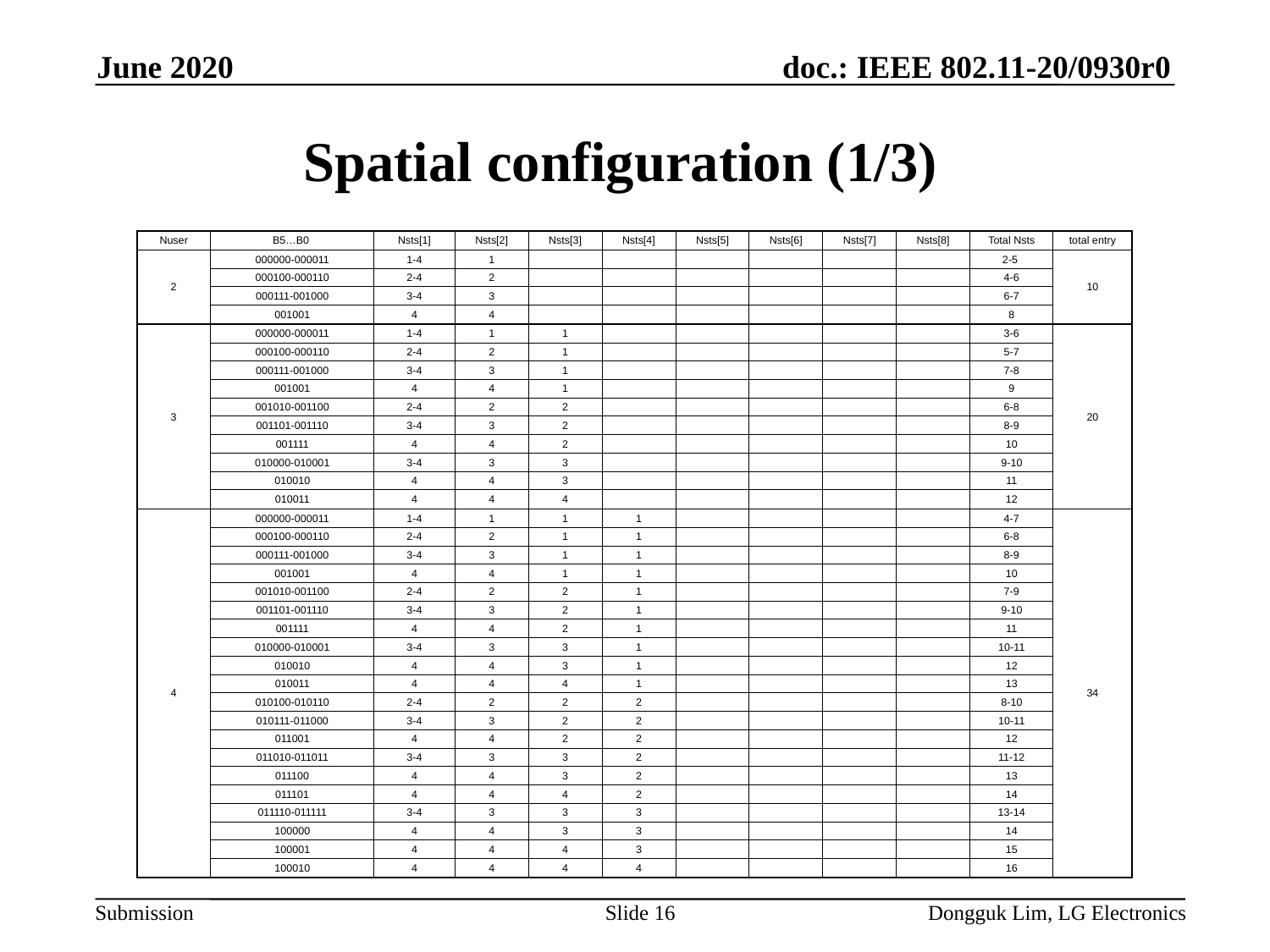

June 2020
# Spatial configuration (1/3)
| Nuser | B5…B0 | Nsts[1] | Nsts[2] | Nsts[3] | Nsts[4] | Nsts[5] | Nsts[6] | Nsts[7] | Nsts[8] | Total Nsts | total entry |
| --- | --- | --- | --- | --- | --- | --- | --- | --- | --- | --- | --- |
| 2 | 000000-000011 | 1-4 | 1 |  |  |  |  |  |  | 2-5 | 10 |
|  | 000100-000110 | 2-4 | 2 |  |  |  |  |  |  | 4-6 |  |
|  | 000111-001000 | 3-4 | 3 |  |  |  |  |  |  | 6-7 |  |
|  | 001001 | 4 | 4 |  |  |  |  |  |  | 8 |  |
| 3 | 000000-000011 | 1-4 | 1 | 1 |  |  |  |  |  | 3-6 | 20 |
|  | 000100-000110 | 2-4 | 2 | 1 |  |  |  |  |  | 5-7 |  |
|  | 000111-001000 | 3-4 | 3 | 1 |  |  |  |  |  | 7-8 |  |
|  | 001001 | 4 | 4 | 1 |  |  |  |  |  | 9 |  |
|  | 001010-001100 | 2-4 | 2 | 2 |  |  |  |  |  | 6-8 |  |
|  | 001101-001110 | 3-4 | 3 | 2 |  |  |  |  |  | 8-9 |  |
|  | 001111 | 4 | 4 | 2 |  |  |  |  |  | 10 |  |
|  | 010000-010001 | 3-4 | 3 | 3 |  |  |  |  |  | 9-10 |  |
|  | 010010 | 4 | 4 | 3 |  |  |  |  |  | 11 |  |
|  | 010011 | 4 | 4 | 4 |  |  |  |  |  | 12 |  |
| 4 | 000000-000011 | 1-4 | 1 | 1 | 1 |  |  |  |  | 4-7 | 34 |
|  | 000100-000110 | 2-4 | 2 | 1 | 1 |  |  |  |  | 6-8 |  |
|  | 000111-001000 | 3-4 | 3 | 1 | 1 |  |  |  |  | 8-9 |  |
|  | 001001 | 4 | 4 | 1 | 1 |  |  |  |  | 10 |  |
|  | 001010-001100 | 2-4 | 2 | 2 | 1 |  |  |  |  | 7-9 |  |
|  | 001101-001110 | 3-4 | 3 | 2 | 1 |  |  |  |  | 9-10 |  |
|  | 001111 | 4 | 4 | 2 | 1 |  |  |  |  | 11 |  |
|  | 010000-010001 | 3-4 | 3 | 3 | 1 |  |  |  |  | 10-11 |  |
|  | 010010 | 4 | 4 | 3 | 1 |  |  |  |  | 12 |  |
|  | 010011 | 4 | 4 | 4 | 1 |  |  |  |  | 13 |  |
|  | 010100-010110 | 2-4 | 2 | 2 | 2 |  |  |  |  | 8-10 |  |
|  | 010111-011000 | 3-4 | 3 | 2 | 2 |  |  |  |  | 10-11 |  |
|  | 011001 | 4 | 4 | 2 | 2 |  |  |  |  | 12 |  |
|  | 011010-011011 | 3-4 | 3 | 3 | 2 |  |  |  |  | 11-12 |  |
|  | 011100 | 4 | 4 | 3 | 2 |  |  |  |  | 13 |  |
|  | 011101 | 4 | 4 | 4 | 2 |  |  |  |  | 14 |  |
|  | 011110-011111 | 3-4 | 3 | 3 | 3 |  |  |  |  | 13-14 |  |
|  | 100000 | 4 | 4 | 3 | 3 |  |  |  |  | 14 |  |
|  | 100001 | 4 | 4 | 4 | 3 |  |  |  |  | 15 |  |
|  | 100010 | 4 | 4 | 4 | 4 |  |  |  |  | 16 |  |
Slide 16
Dongguk Lim, LG Electronics